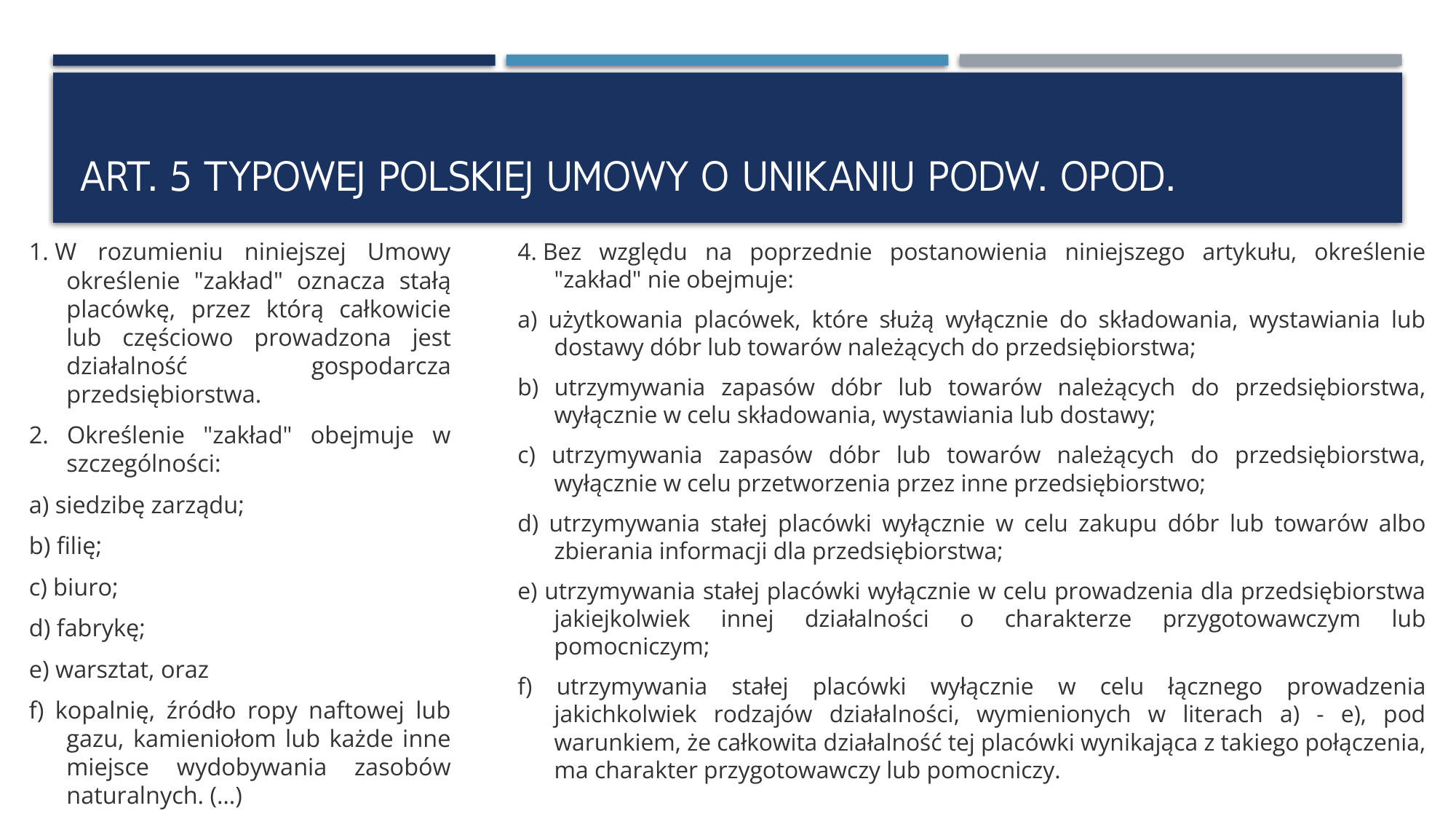

# Art. 5 typowej polskiej umowy o unikaniu podw. Opod.
1. W rozumieniu niniejszej Umowy określenie "zakład" oznacza stałą placówkę, przez którą całkowicie lub częściowo prowadzona jest działalność gospodarcza przedsiębiorstwa.
2. Określenie "zakład" obejmuje w szczególności:
a) siedzibę zarządu;
b) filię;
c) biuro;
d) fabrykę;
e) warsztat, oraz
f) kopalnię, źródło ropy naftowej lub gazu, kamieniołom lub każde inne miejsce wydobywania zasobów naturalnych. (…)

4. Bez względu na poprzednie postanowienia niniejszego artykułu, określenie "zakład" nie obejmuje:
a) użytkowania placówek, które służą wyłącznie do składowania, wystawiania lub dostawy dóbr lub towarów należących do przedsiębiorstwa;
b) utrzymywania zapasów dóbr lub towarów należących do przedsiębiorstwa, wyłącznie w celu składowania, wystawiania lub dostawy;
c) utrzymywania zapasów dóbr lub towarów należących do przedsiębiorstwa, wyłącznie w celu przetworzenia przez inne przedsiębiorstwo;
d) utrzymywania stałej placówki wyłącznie w celu zakupu dóbr lub towarów albo zbierania informacji dla przedsiębiorstwa;
e) utrzymywania stałej placówki wyłącznie w celu prowadzenia dla przedsiębiorstwa jakiejkolwiek innej działalności o charakterze przygotowawczym lub pomocniczym;
f) utrzymywania stałej placówki wyłącznie w celu łącznego prowadzenia jakichkolwiek rodzajów działalności, wymienionych w literach a) - e), pod warunkiem, że całkowita działalność tej placówki wynikająca z takiego połączenia, ma charakter przygotowawczy lub pomocniczy.